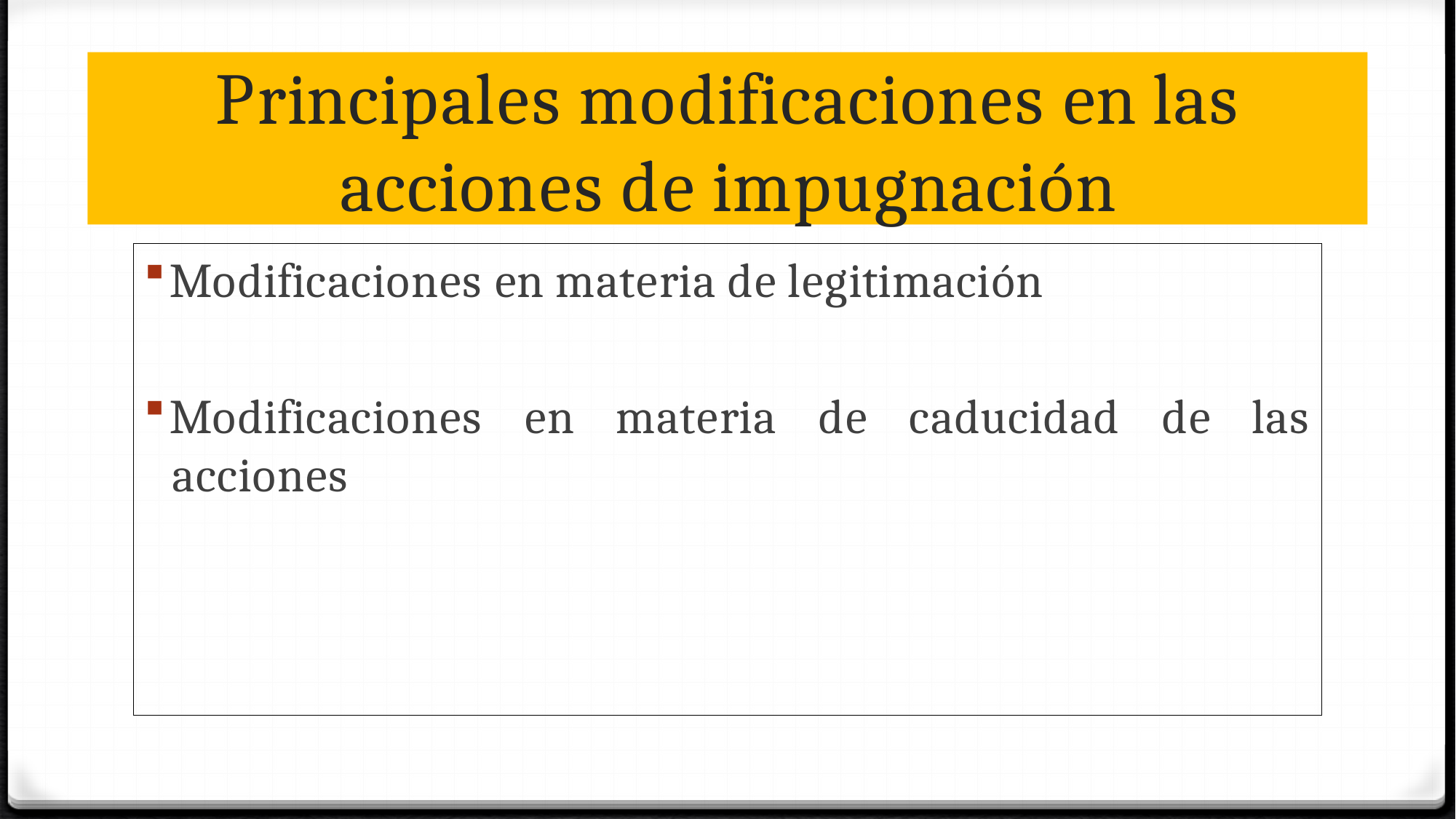

# Principales modificaciones en las acciones de impugnación
Modificaciones en materia de legitimación

Modificaciones en materia de caducidad de las acciones